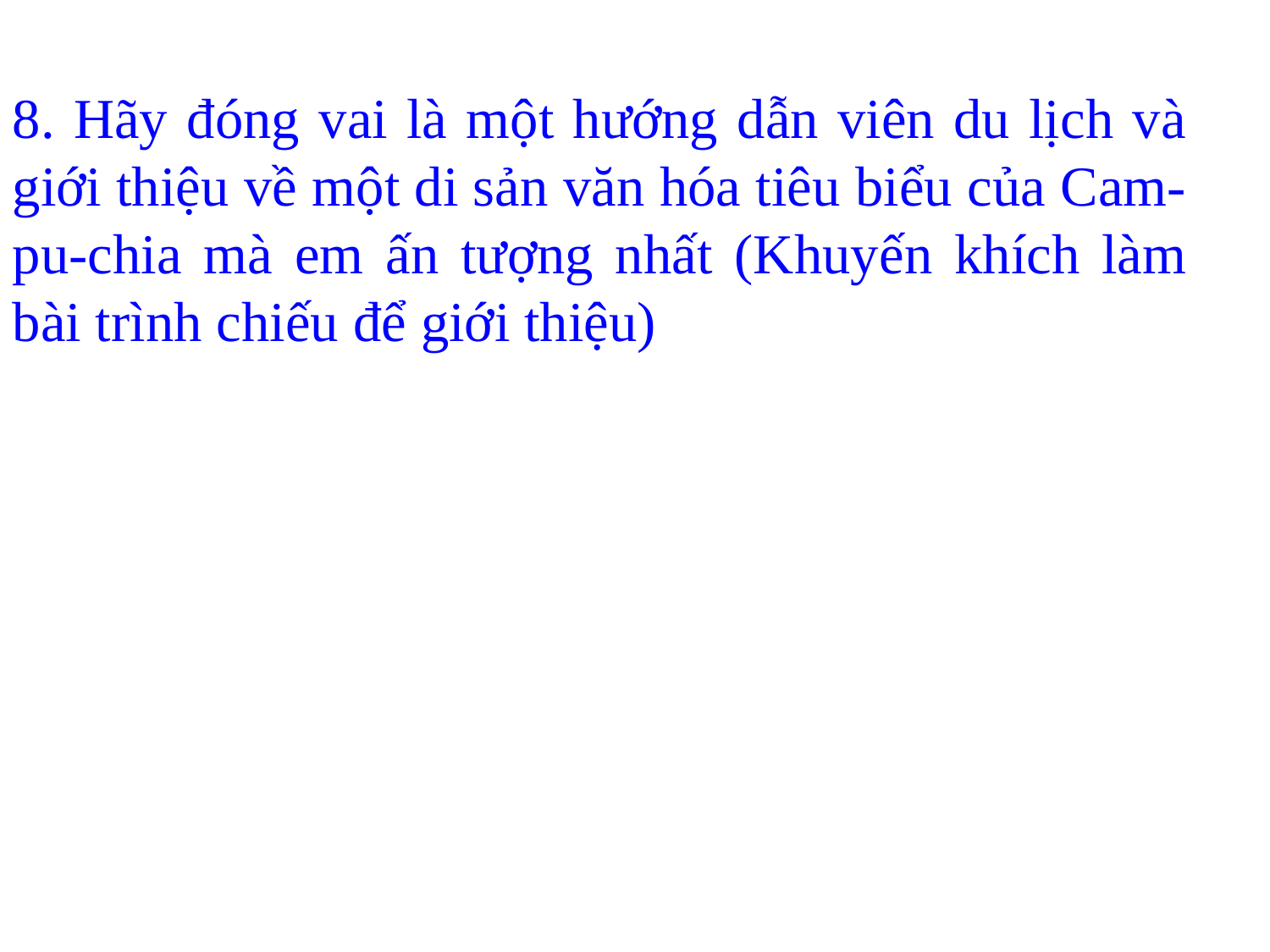

8. Hãy đóng vai là một hướng dẫn viên du lịch và giới thiệu về một di sản văn hóa tiêu biểu của Cam-pu-chia mà em ấn tượng nhất (Khuyến khích làm bài trình chiếu để giới thiệu)